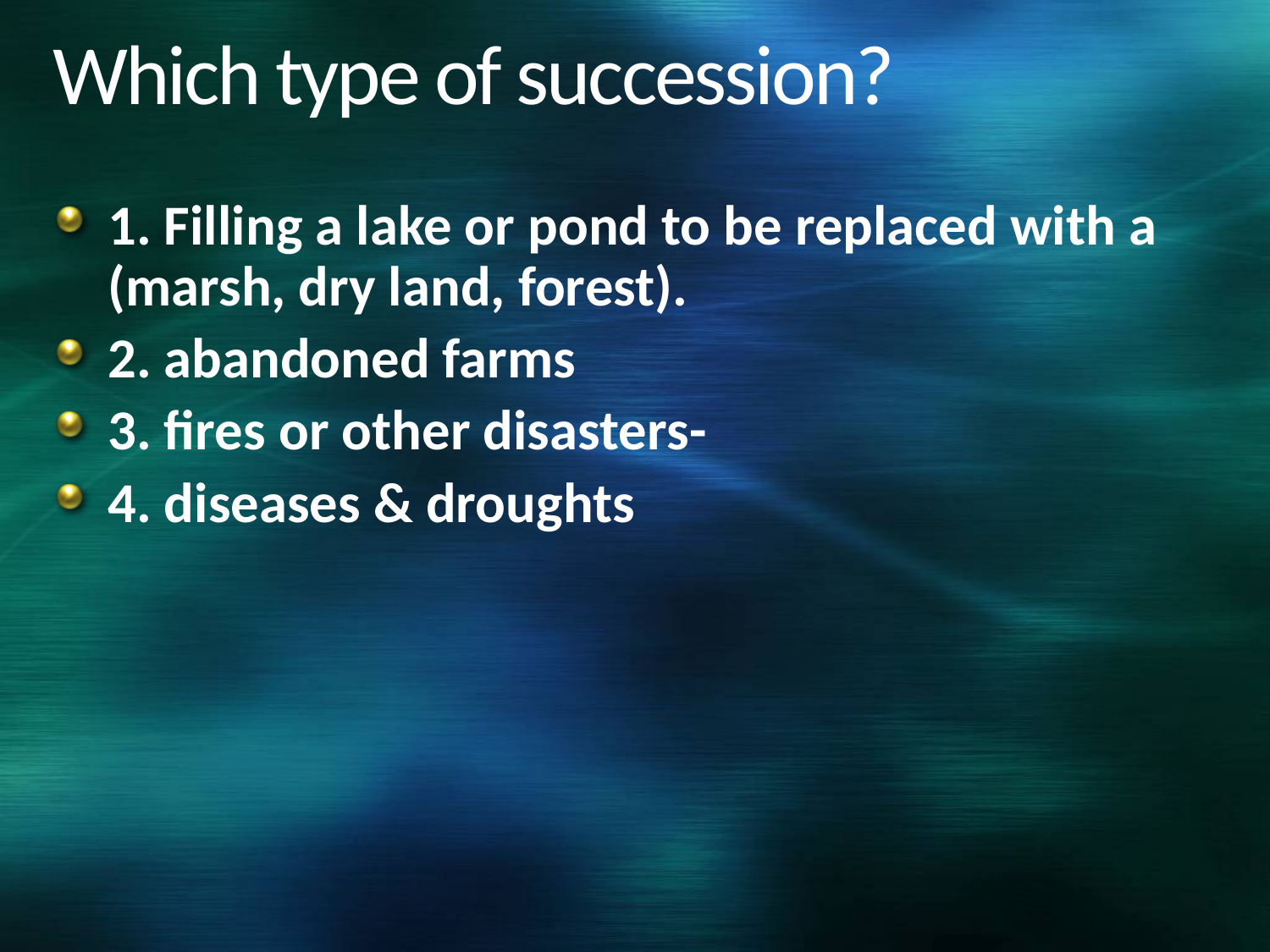

# Which type of succession?
1. Filling a lake or pond to be replaced with a (marsh, dry land, forest).
2. abandoned farms
3. fires or other disasters-
4. diseases & droughts